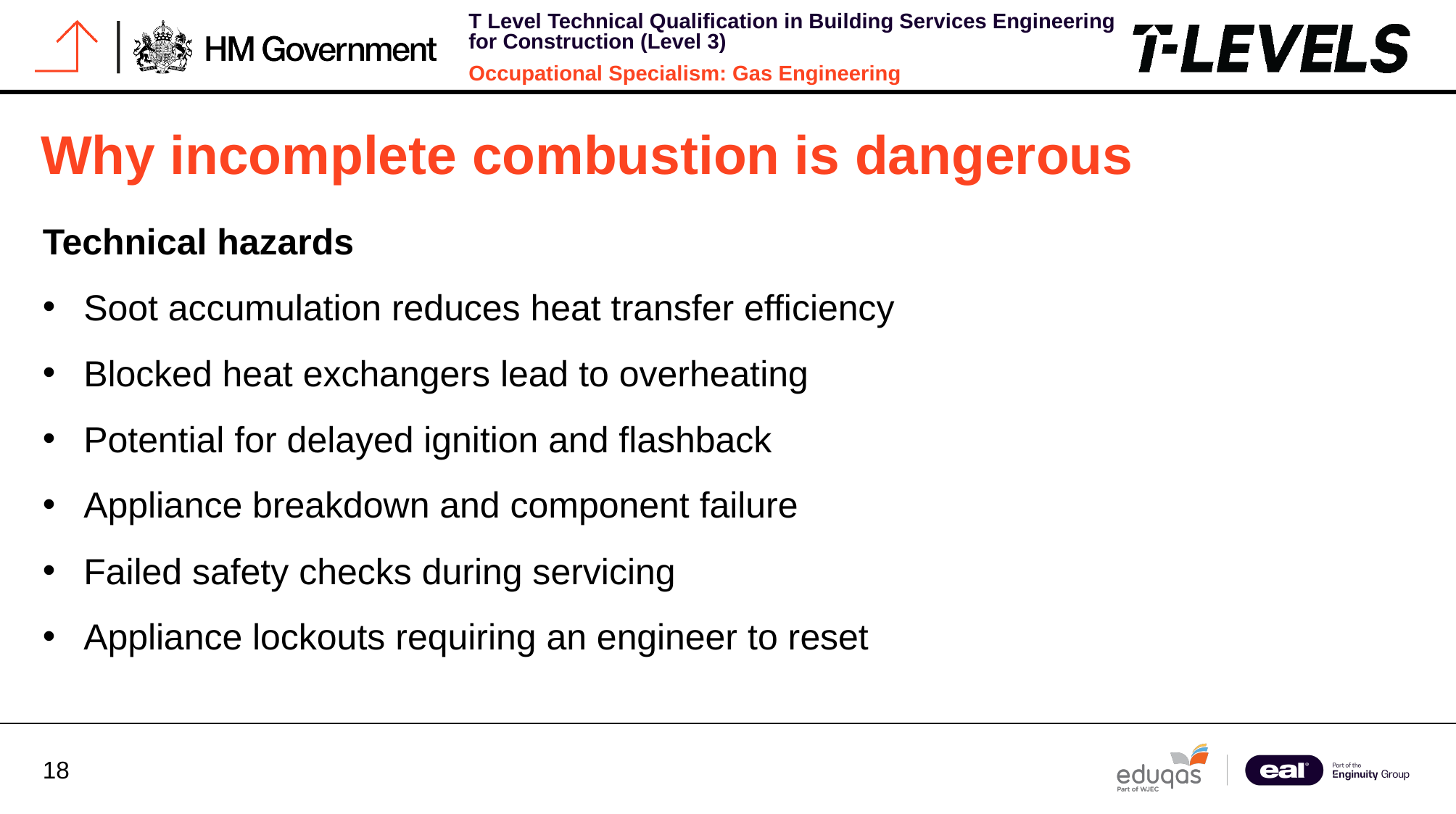

# Why incomplete combustion is dangerous
Technical hazards
Soot accumulation reduces heat transfer efficiency
Blocked heat exchangers lead to overheating
Potential for delayed ignition and flashback
Appliance breakdown and component failure
Failed safety checks during servicing
Appliance lockouts requiring an engineer to reset